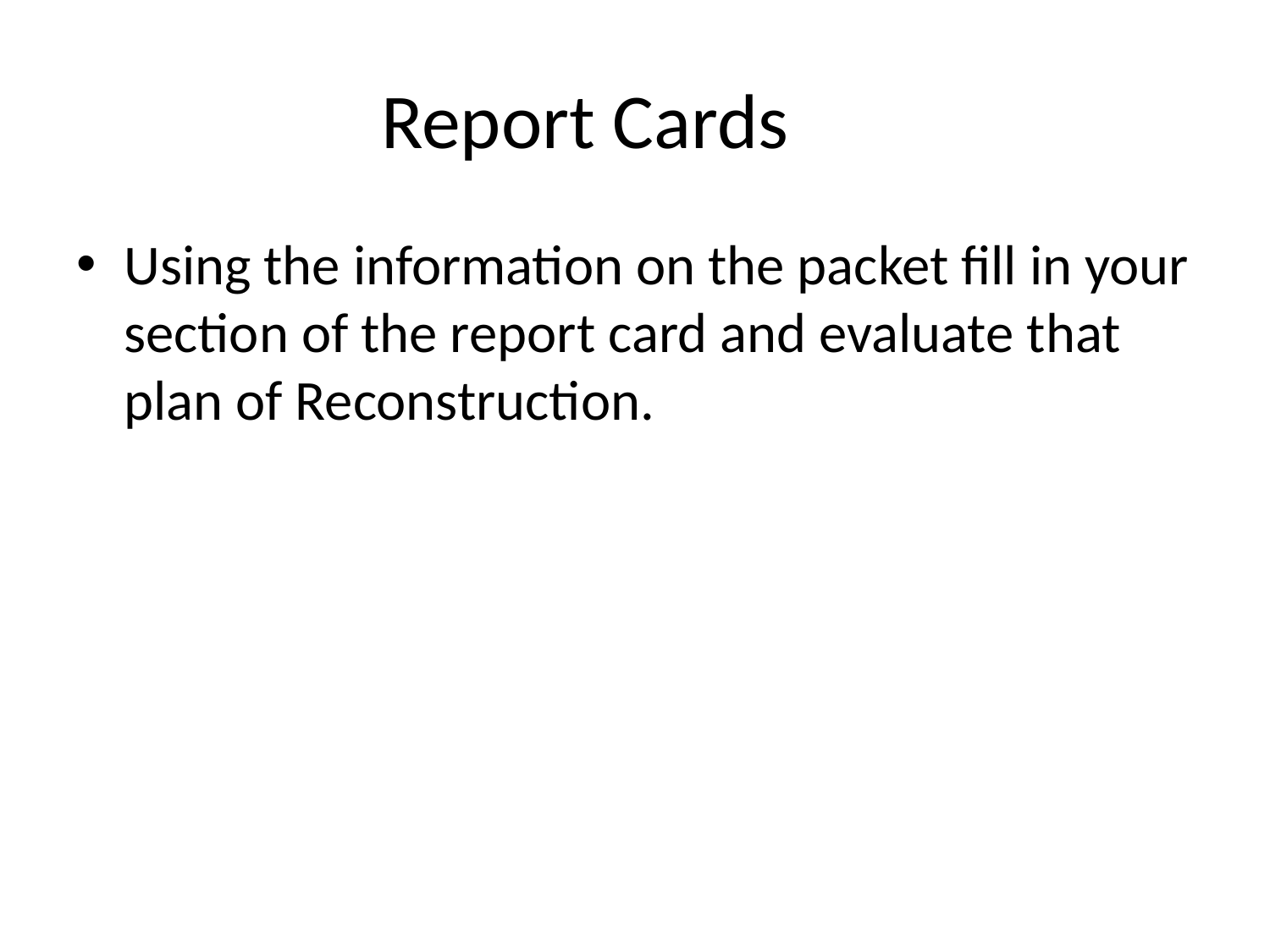

# Report Cards
Using the information on the packet fill in your section of the report card and evaluate that plan of Reconstruction.